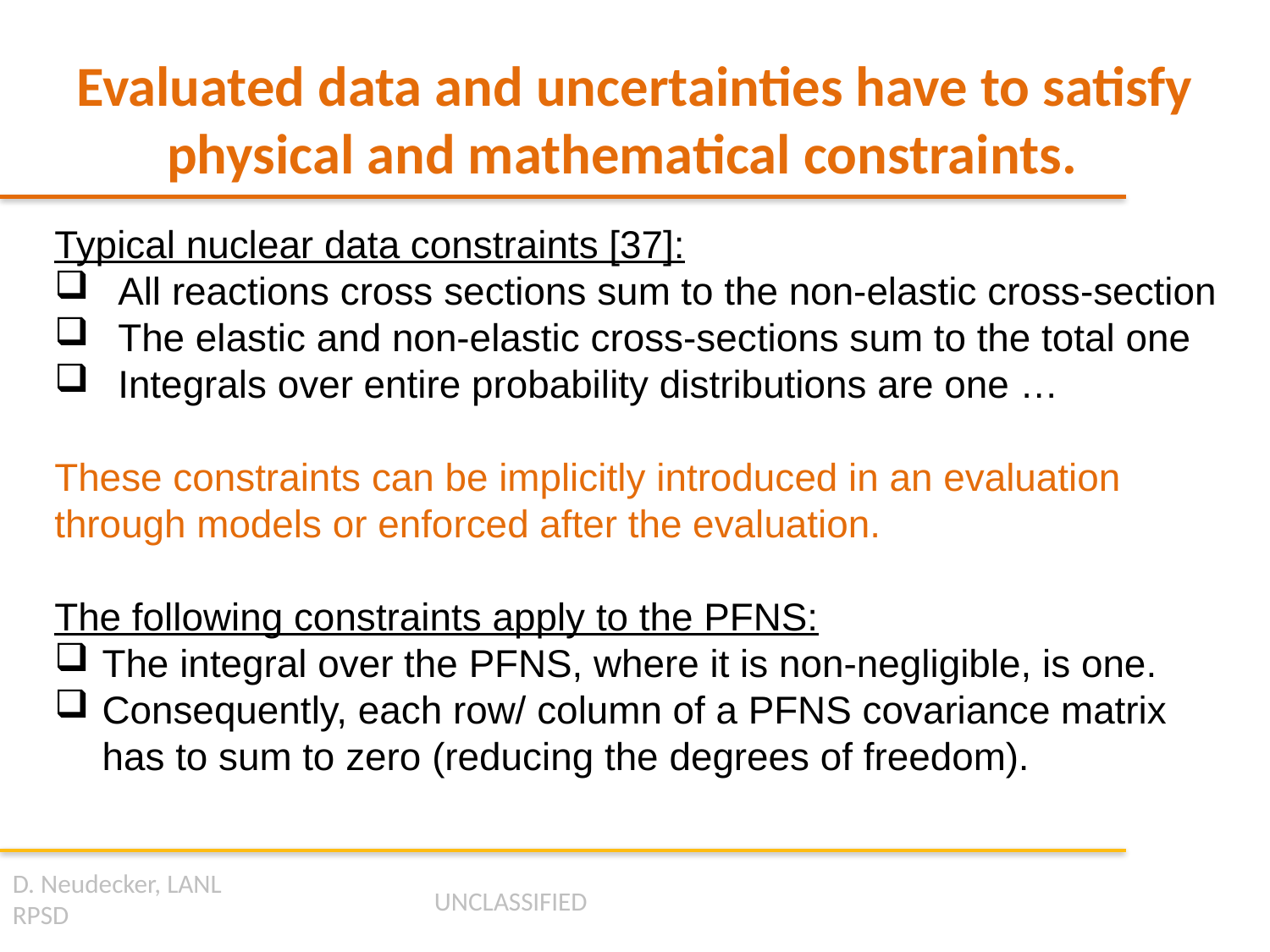

# Evaluated data and uncertainties have to satisfy physical and mathematical constraints.
Typical nuclear data constraints [37]:
All reactions cross sections sum to the non-elastic cross-section
The elastic and non-elastic cross-sections sum to the total one
Integrals over entire probability distributions are one …

These constraints can be implicitly introduced in an evaluation through models or enforced after the evaluation.

The following constraints apply to the PFNS:
The integral over the PFNS, where it is non-negligible, is one.
Consequently, each row/ column of a PFNS covariance matrix has to sum to zero (reducing the degrees of freedom).
D. Neudecker, LANL
RPSD
UNCLASSIFIED